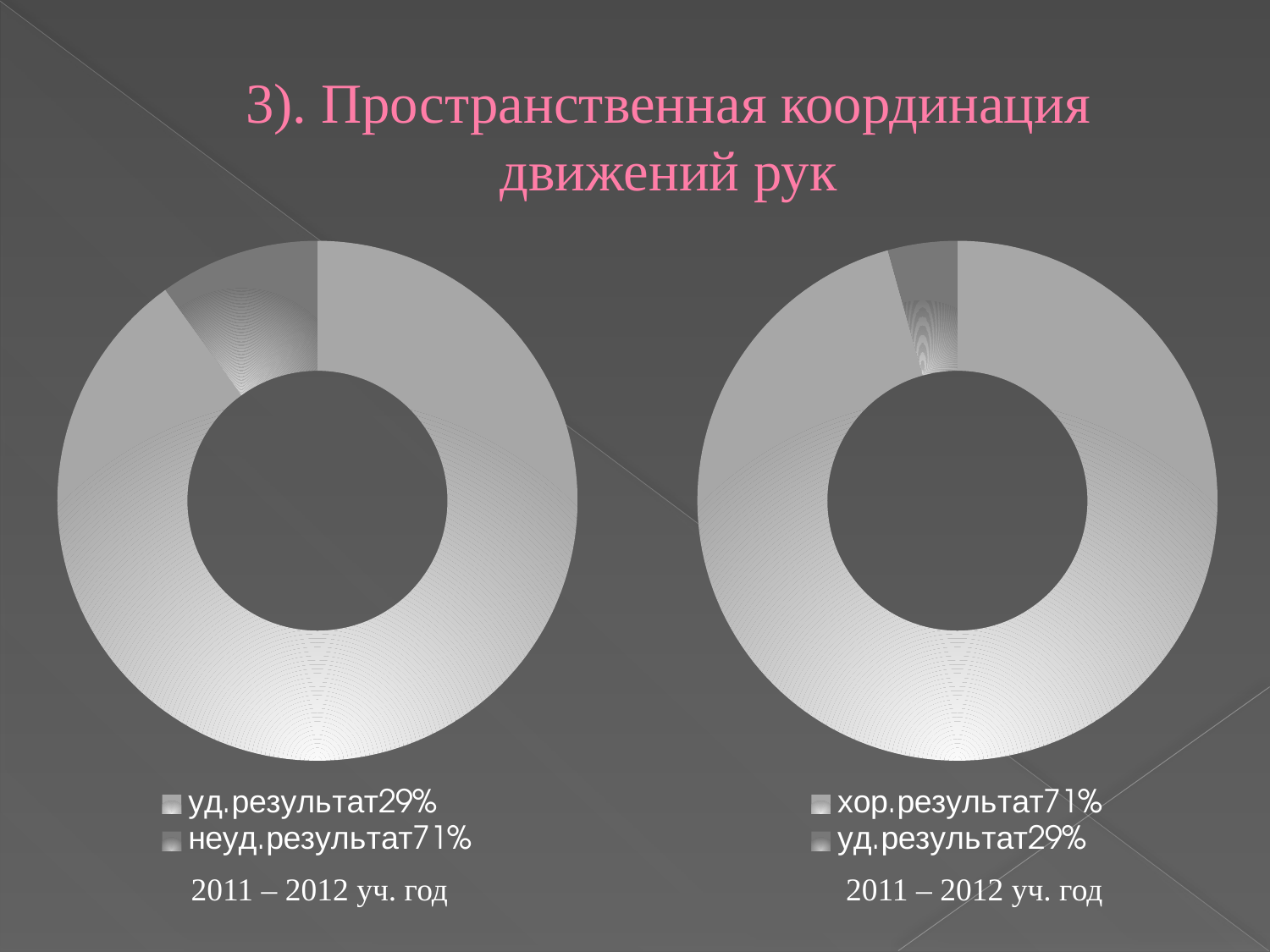

# 3). Пространственная координация движений рук

### Chart

| Category | Продажи |
|---|---|
| уд.результат29% | 29.0 |
| неуд.результат71% | 3.2 |

### Chart

| Category | Продажи |
|---|---|
| хор.результат71% | 71.0 |
| уд.результат29% | 3.2 |
2011 – 2012 уч. год
2011 – 2012 уч. год